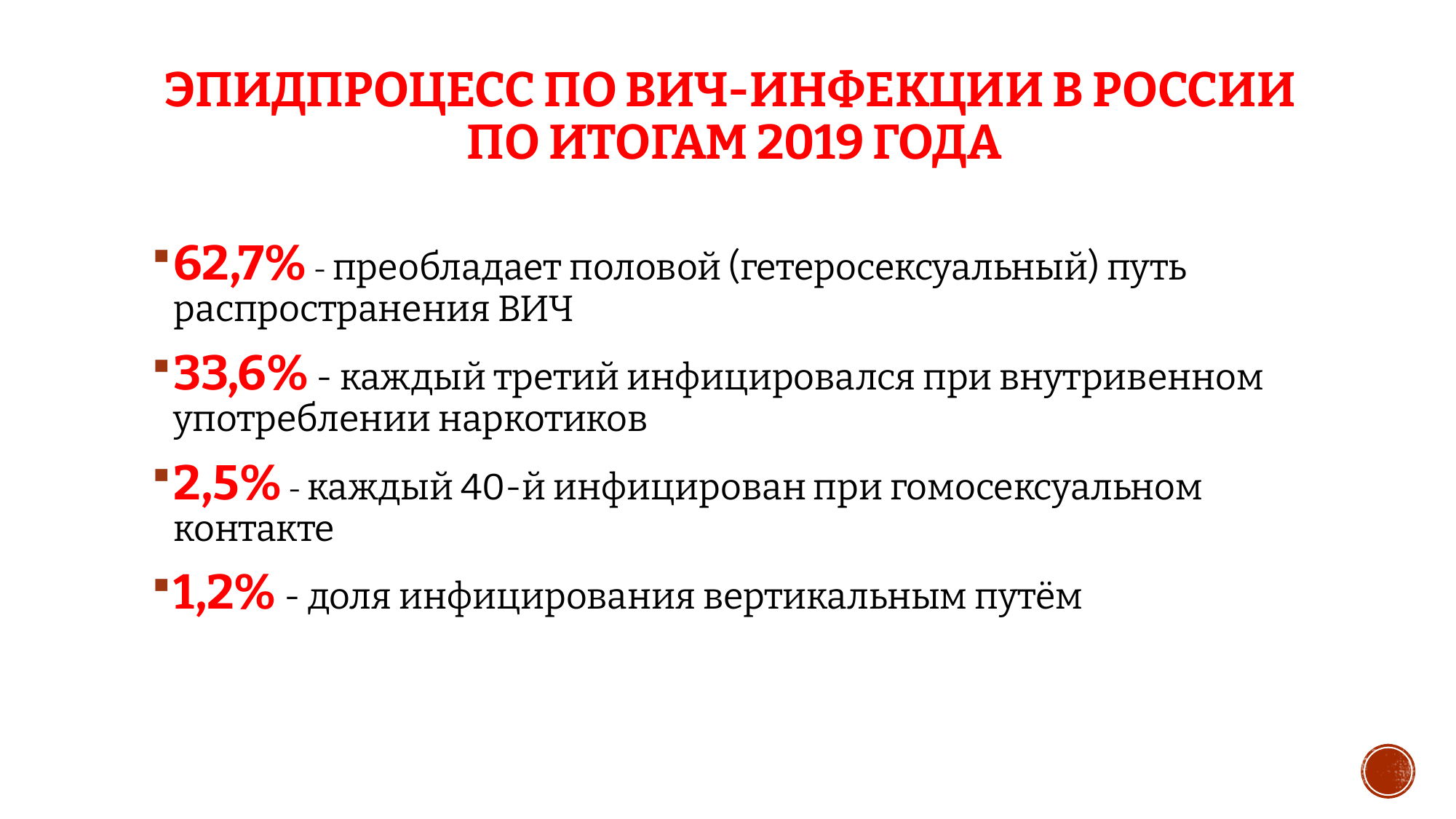

# Эпидпроцесс по ВИЧ-инфекции в России по итогам 2019 года
62,7% - преобладает половой (гетеросексуальный) путь распространения ВИЧ
33,6% - каждый третий инфицировался при внутривенном употреблении наркотиков
2,5% - каждый 40-й инфицирован при гомосексуальном контакте
1,2% - доля инфицирования вертикальным путём